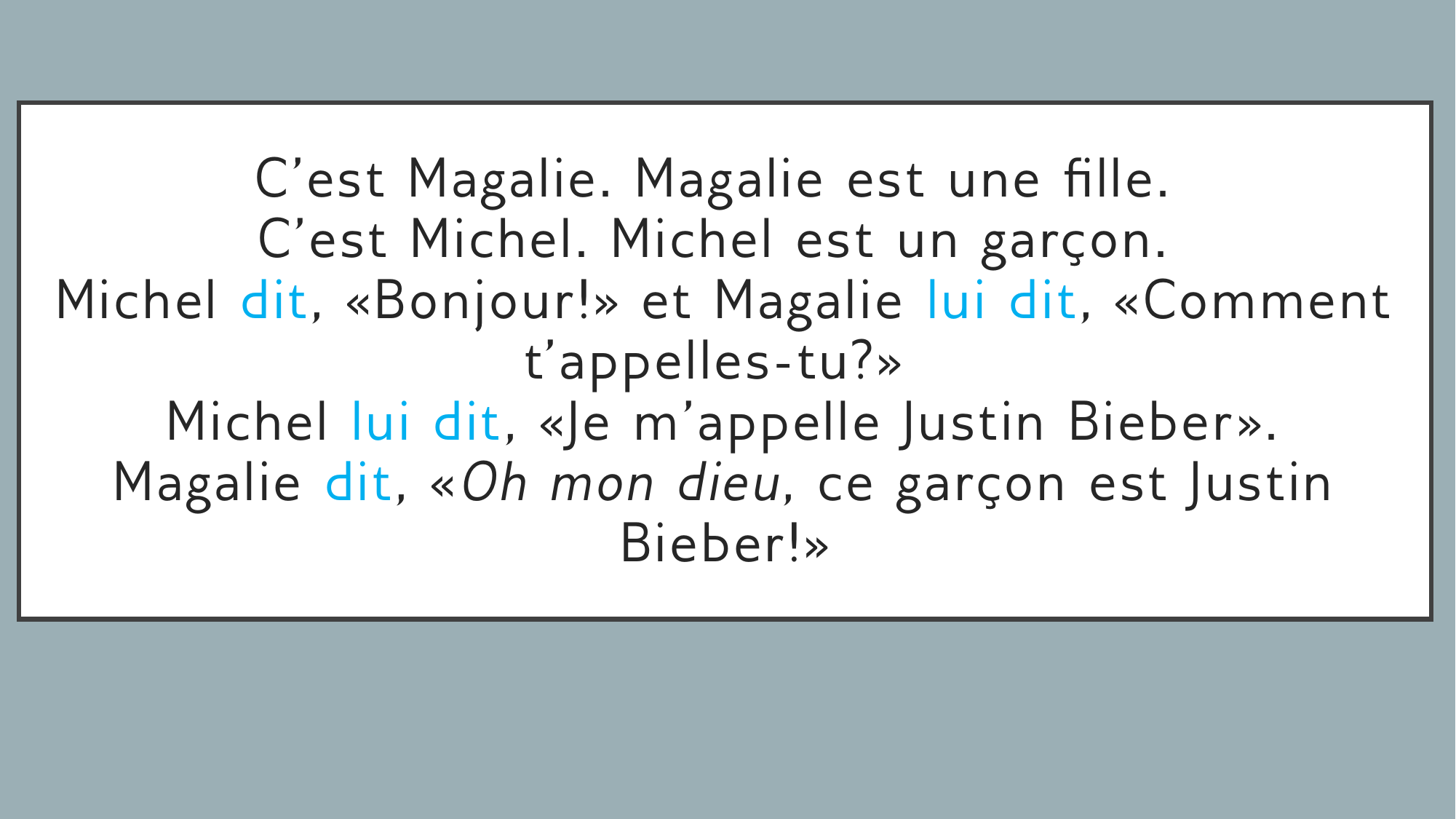

# C’est Magalie. Magalie est une fille. C’est Michel. Michel est un garçon. Michel dit, «Bonjour!» et Magalie lui dit, «Comment t’appelles-tu?» Michel lui dit, «Je m’appelle Justin Bieber». Magalie dit, «Oh mon dieu, ce garçon est Justin Bieber!»